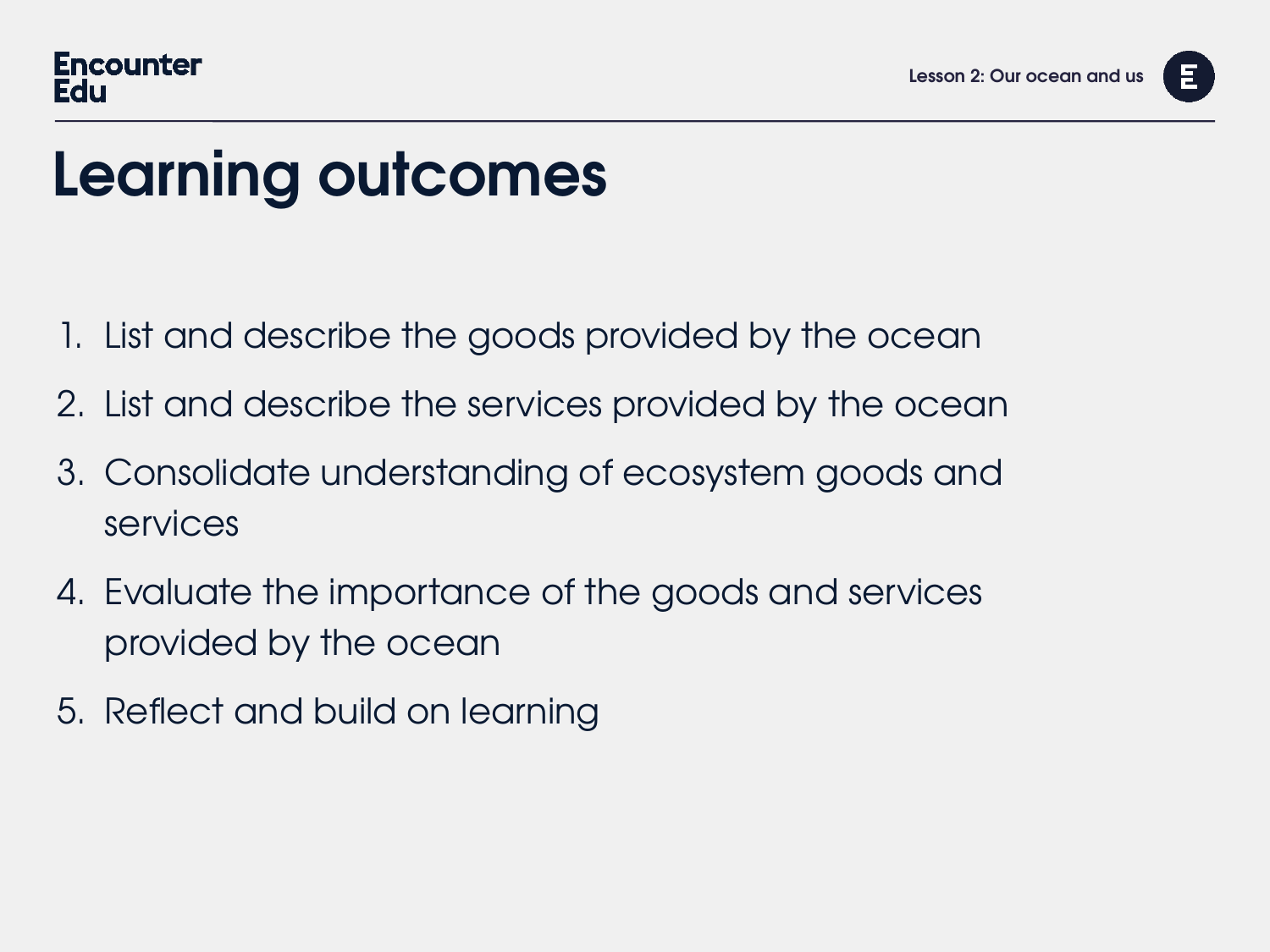

# Lesson 2: Our ocean and us
List and describe the goods provided by the ocean
List and describe the services provided by the ocean
Consolidate understanding of ecosystem goods and services
Evaluate the importance of the goods and services provided by the ocean
Reflect and build on learning